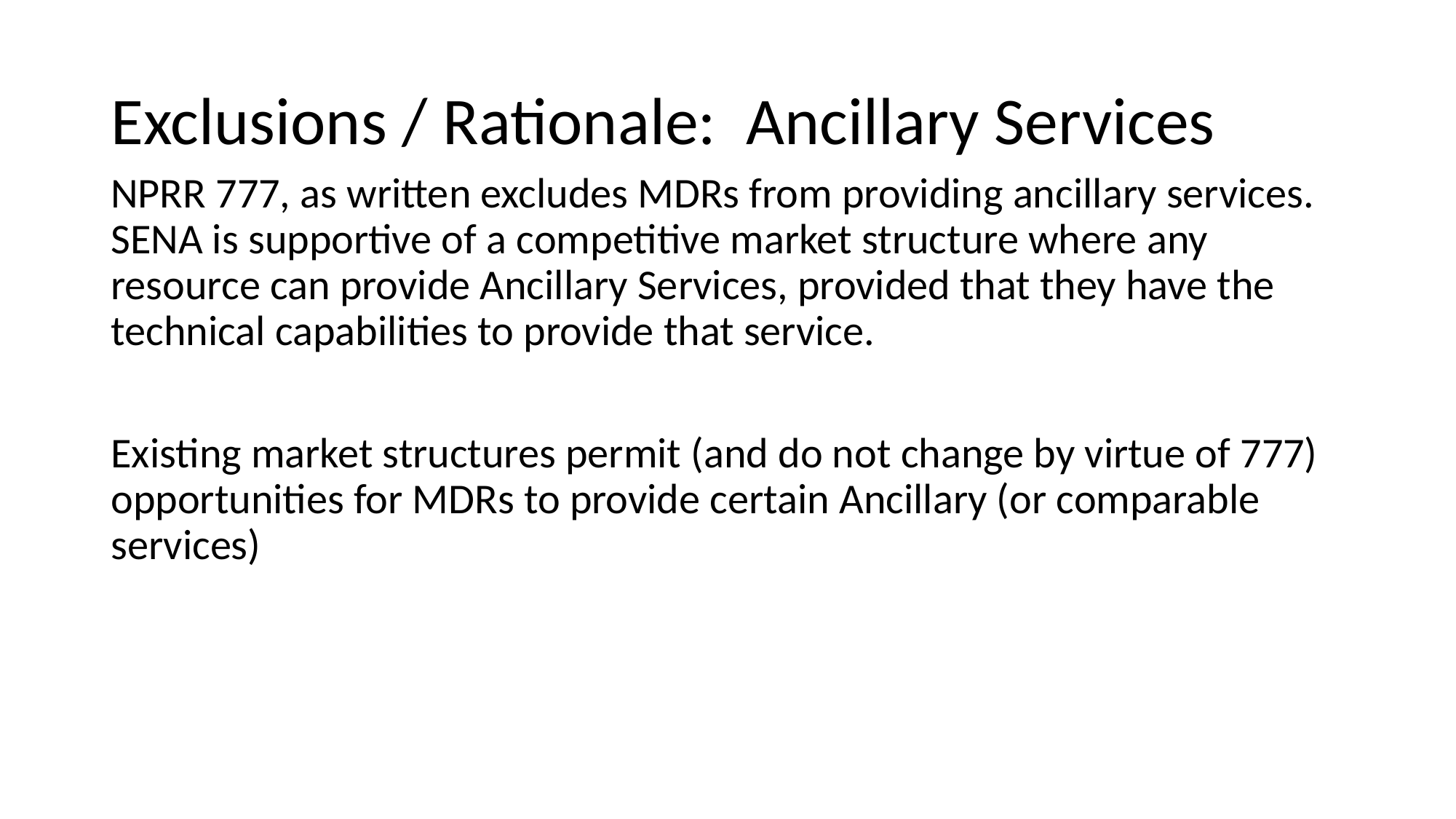

# Exclusions / Rationale:  Ancillary Services
NPRR 777, as written excludes MDRs from providing ancillary services.   SENA is supportive of a competitive market structure where any resource can provide Ancillary Services, provided that they have the technical capabilities to provide that service.

Existing market structures permit (and do not change by virtue of 777) opportunities for MDRs to provide certain Ancillary (or comparable services)